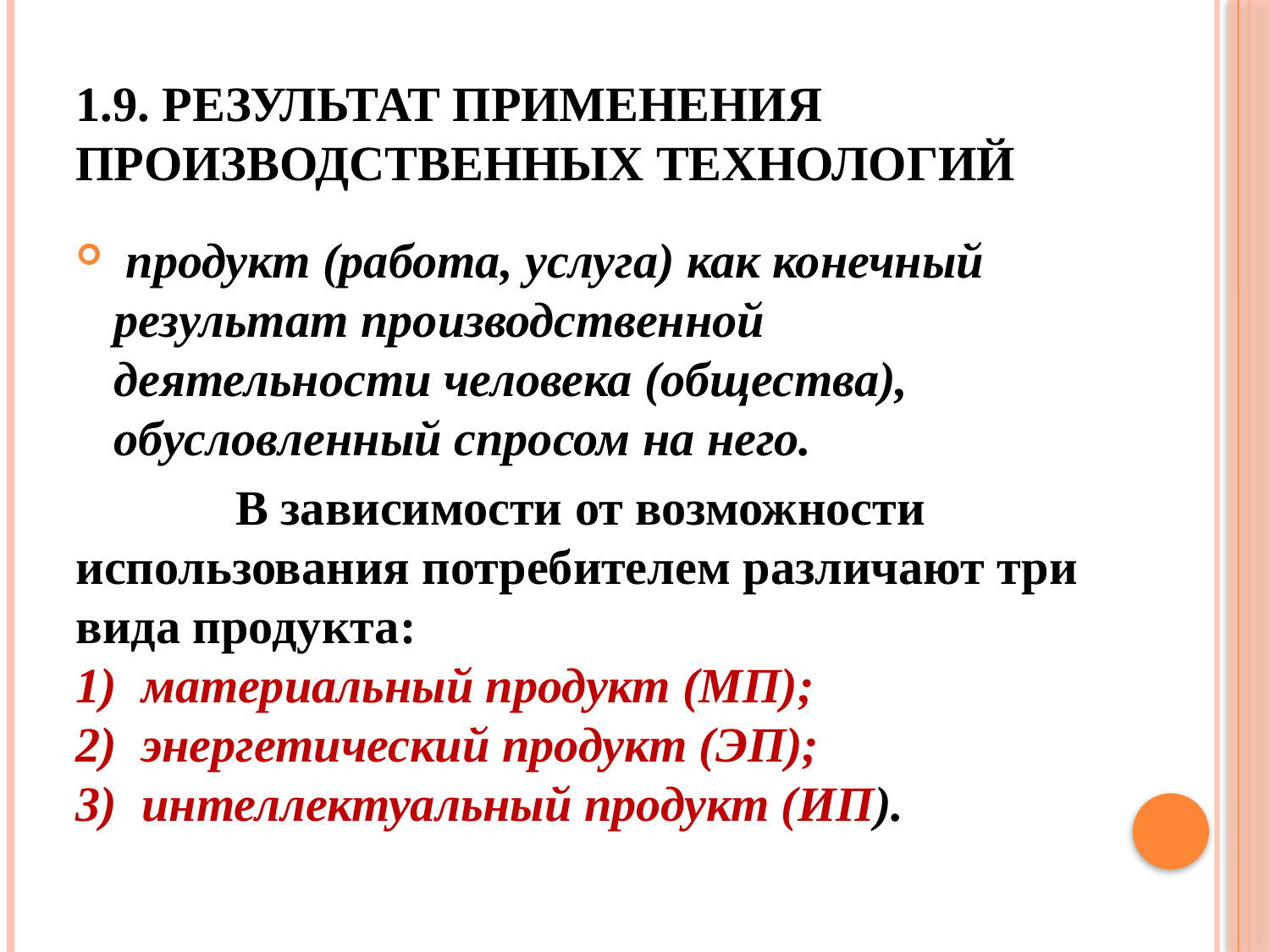

# 1.9. Результат применения производственных технологий
 продукт (работа, услуга) как конечный результат производственной деятельности человека (общества), обусловленный спросом на него.
             В зависимости от возможности использования потребителем различают три вида продукта:
1)  материальный продукт (МП);
2)  энергетический продукт (ЭП);
3)  интеллектуальный продукт (ИП).